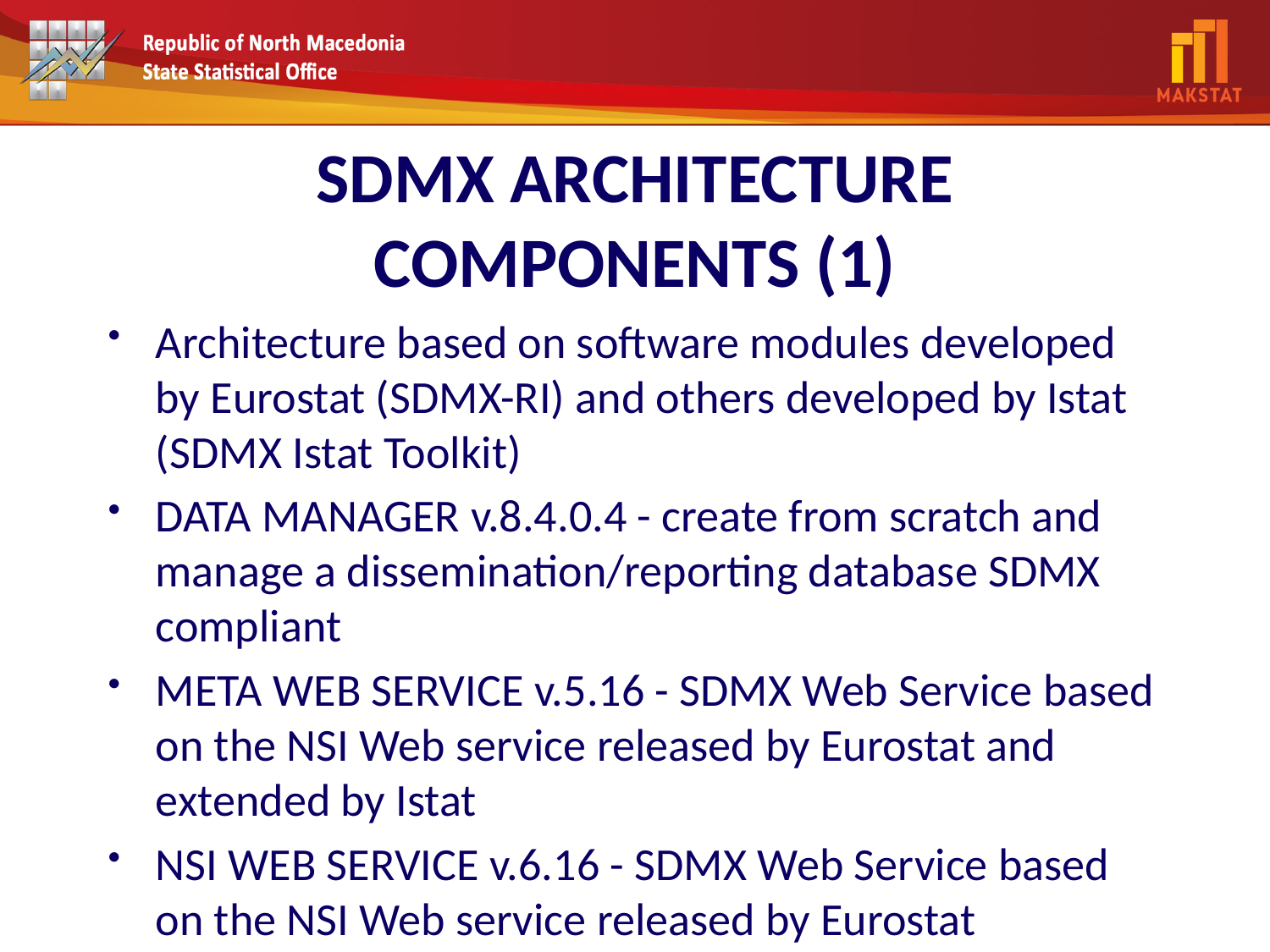

# SDMX ARCHITECTURE COMPONENTS (1)
Architecture based on software modules developed by Eurostat (SDMX-RI) and others developed by Istat (SDMX Istat Toolkit)
Data Manager v.8.4.0.4 - create from scratch and manage a dissemination/reporting database SDMX compliant
Meta Web Service v.5.16 - SDMX Web Service based on the NSI Web service released by Eurostat and extended by Istat
NSI Web Service v.6.16 - SDMX Web Service based on the NSI Web service released by Eurostat